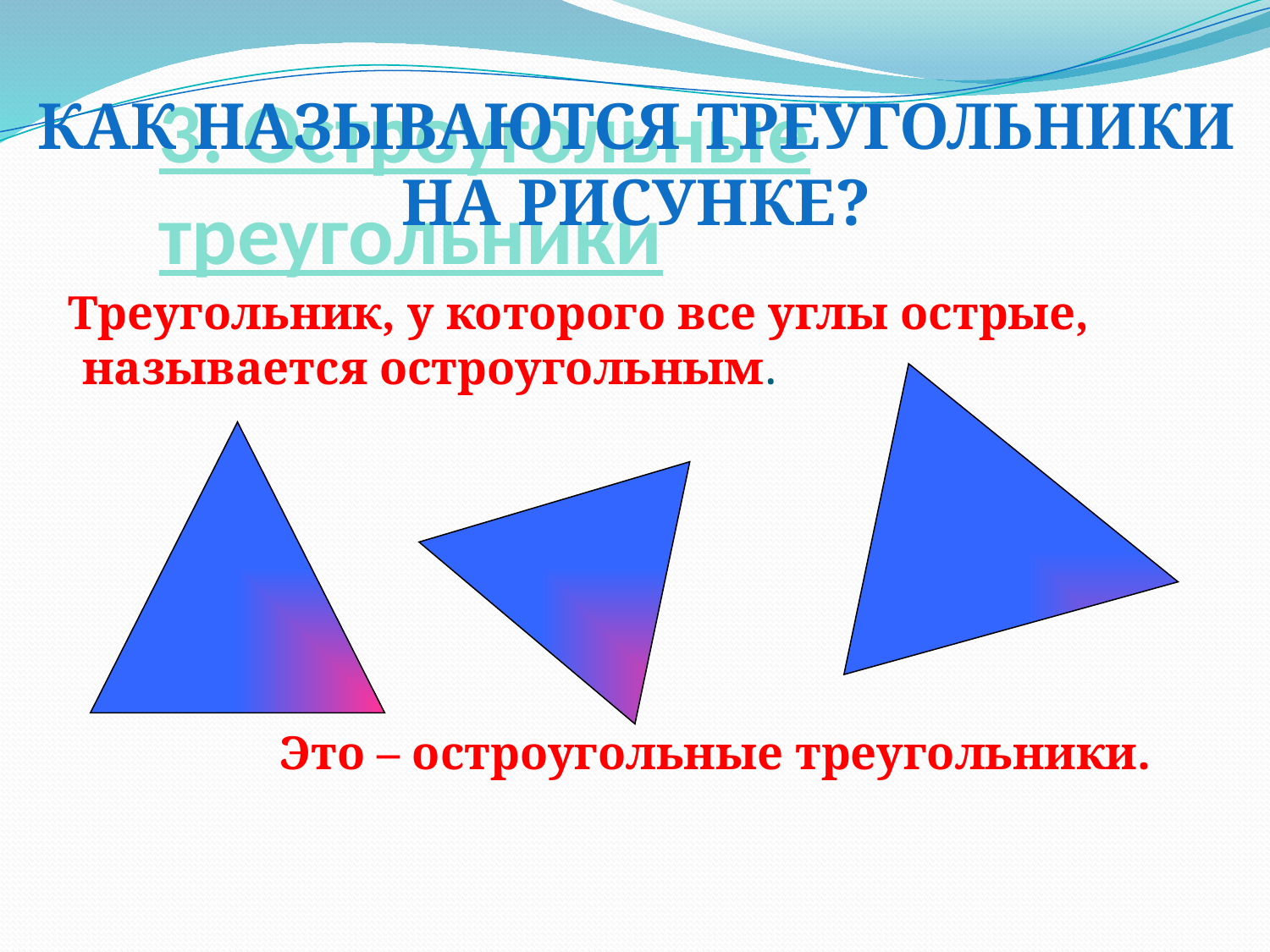

3. Остроугольные треугольники
Как называются треугольники
На рисунке?
  Треугольник, у которого все углы острые, называется остроугольным.

           Это – остроугольные треугольники.